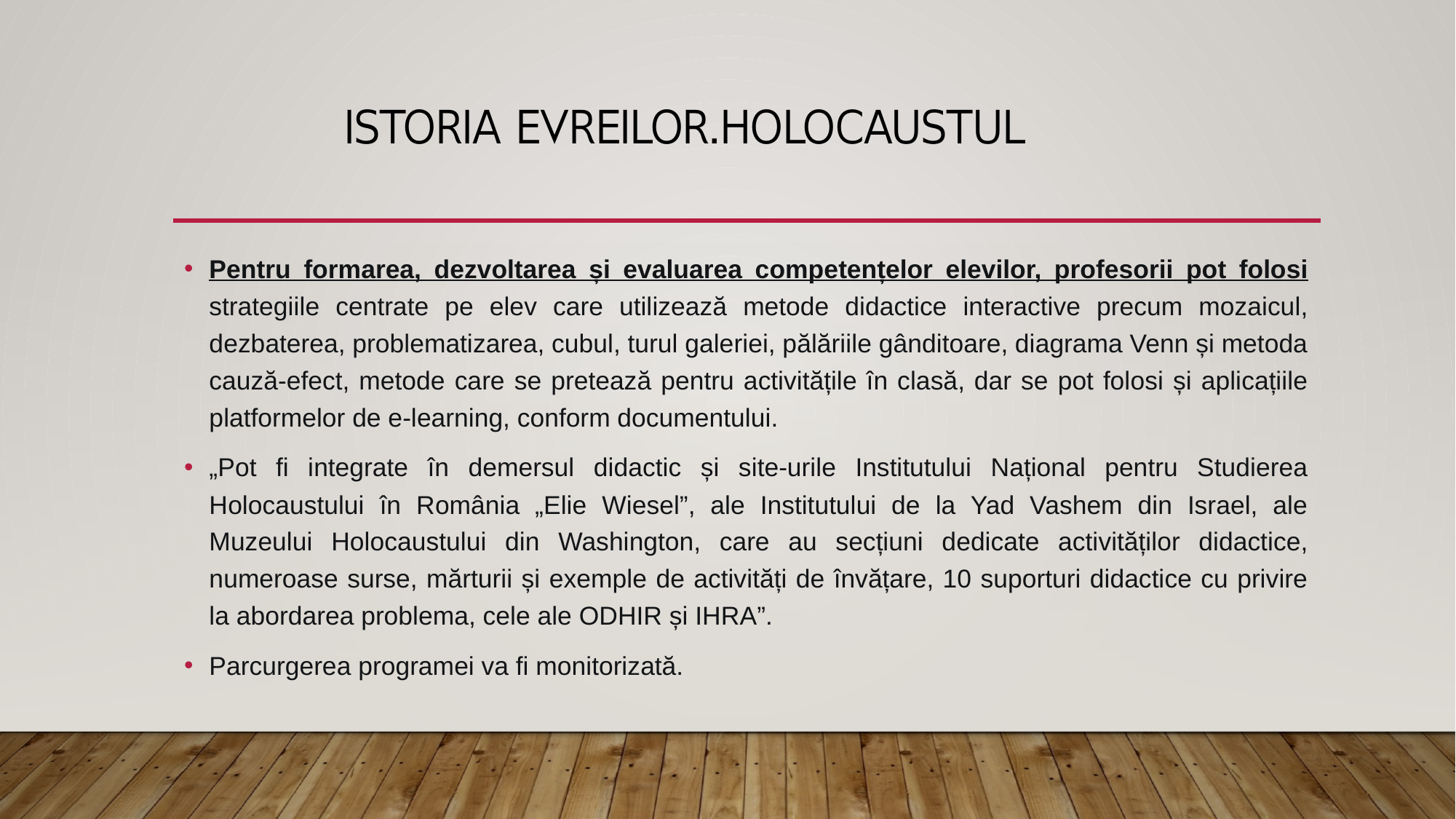

# Istoria evreilor.holocaustul
Pentru formarea, dezvoltarea și evaluarea competențelor elevilor, profesorii pot folosi strategiile centrate pe elev care utilizează metode didactice interactive precum mozaicul, dezbaterea, problematizarea, cubul, turul galeriei, pălăriile gânditoare, diagrama Venn și metoda cauză-efect, metode care se pretează pentru activitățile în clasă, dar se pot folosi și aplicațiile platformelor de e-learning, conform documentului.
„Pot fi integrate în demersul didactic și site-urile Institutului Național pentru Studierea Holocaustului în România „Elie Wiesel”, ale Institutului de la Yad Vashem din Israel, ale Muzeului Holocaustului din Washington, care au secțiuni dedicate activităților didactice, numeroase surse, mărturii și exemple de activități de învățare, 10 suporturi didactice cu privire la abordarea problema, cele ale ODHIR și IHRA”.
Parcurgerea programei va fi monitorizată.